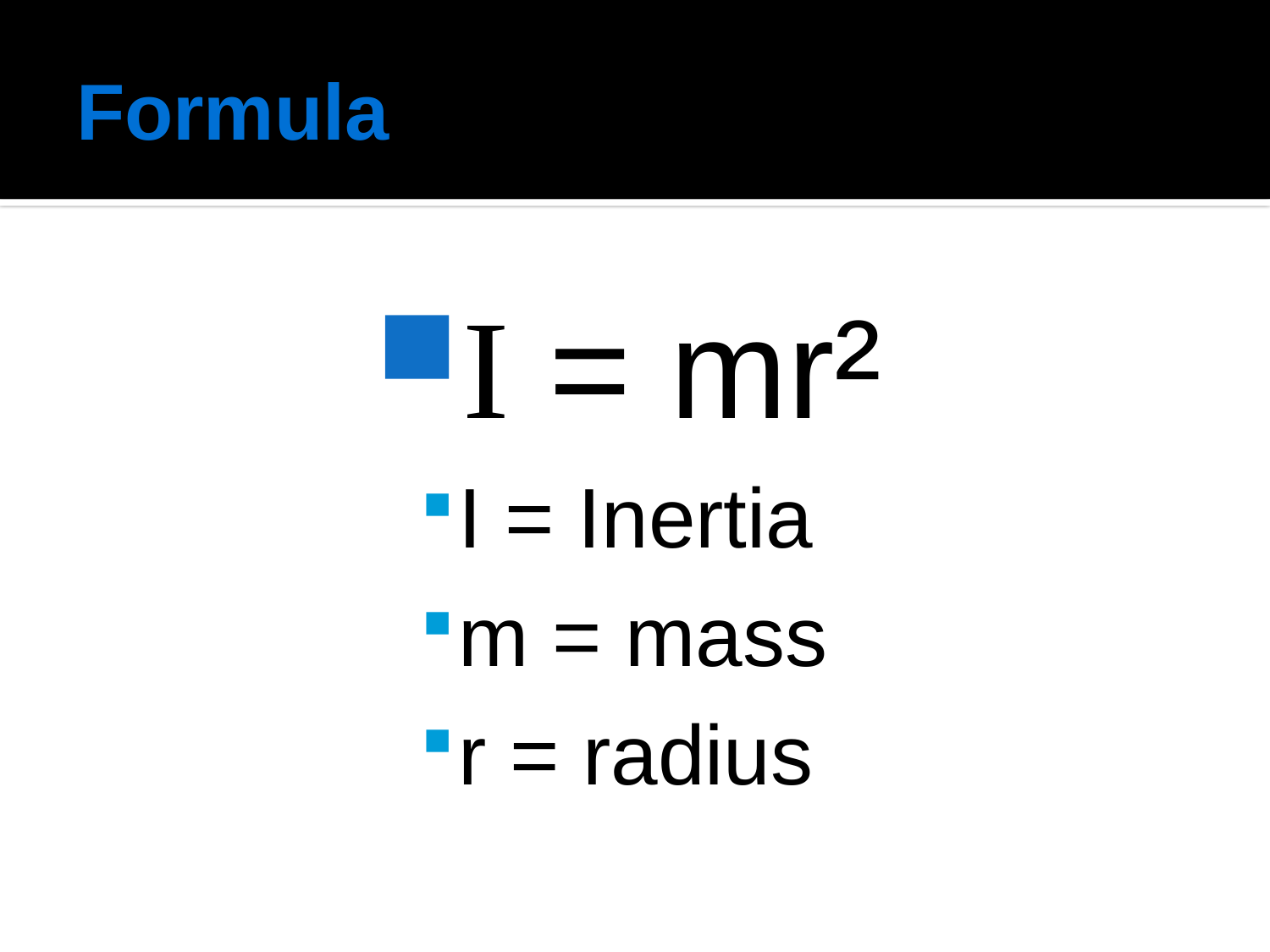

# Formula
I = mr²
I = Inertia
m = mass
r = radius